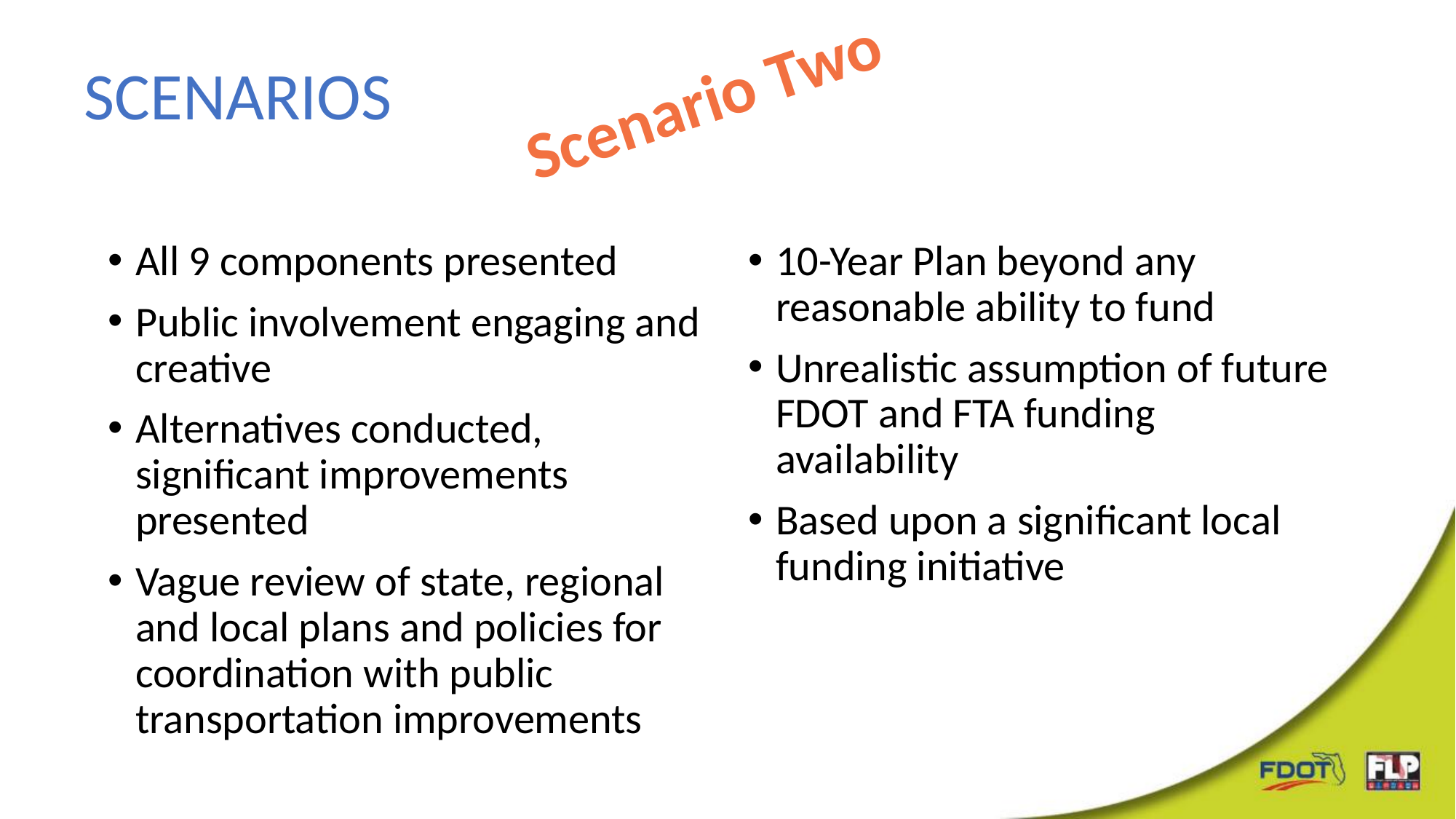

# Scenarios
Scenario Two
All 9 components presented
Public involvement engaging and creative
Alternatives conducted, significant improvements presented
Vague review of state, regional and local plans and policies for coordination with public transportation improvements
10-Year Plan beyond any reasonable ability to fund
Unrealistic assumption of future FDOT and FTA funding availability
Based upon a significant local funding initiative